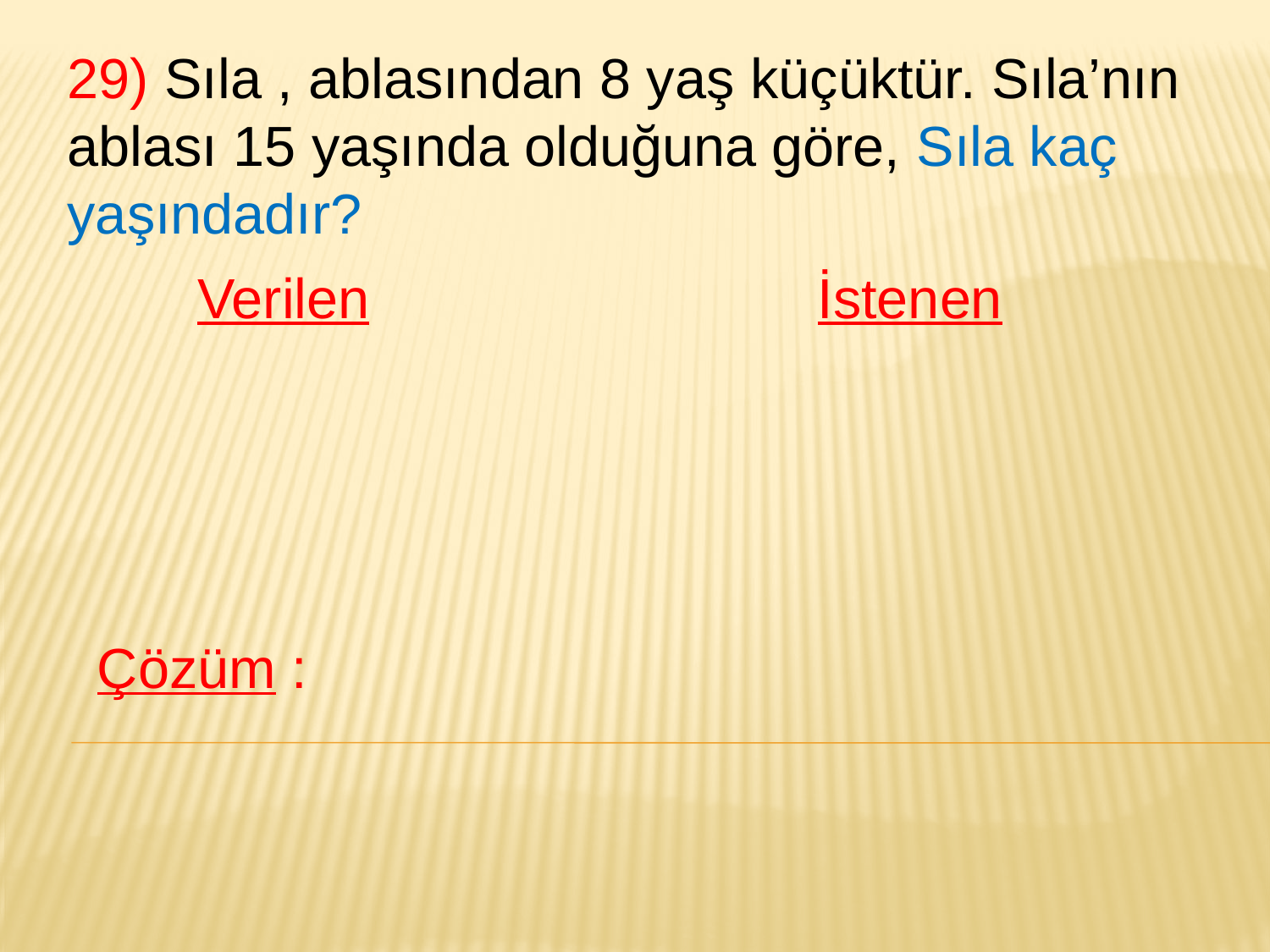

29) Sıla , ablasından 8 yaş küçüktür. Sıla’nın ablası 15 yaşında olduğuna göre, Sıla kaç yaşındadır?

Verilen
İstenen
Çözüm :